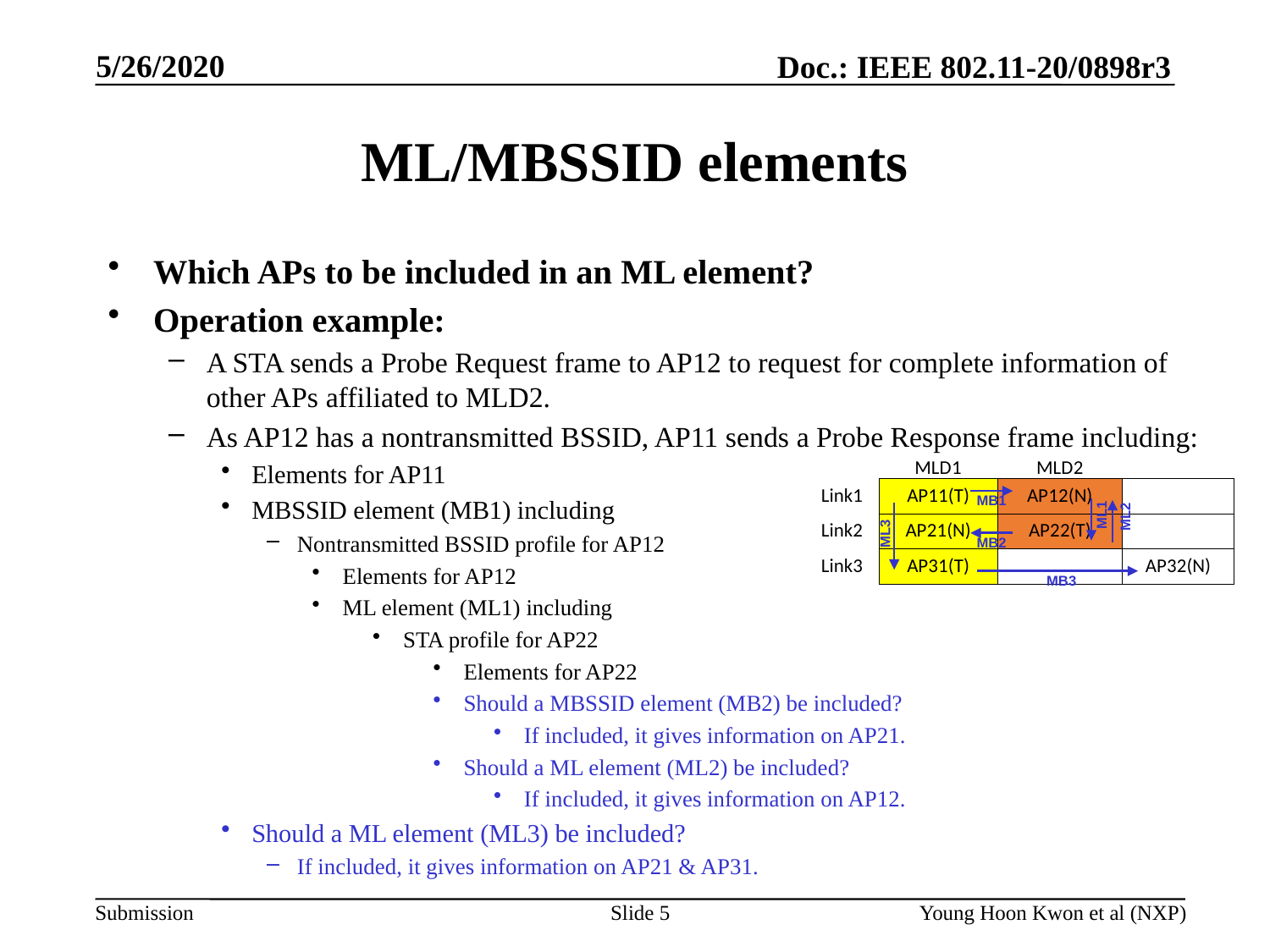

# ML/MBSSID elements
Which APs to be included in an ML element?
Operation example:
A STA sends a Probe Request frame to AP12 to request for complete information of other APs affiliated to MLD2.
As AP12 has a nontransmitted BSSID, AP11 sends a Probe Response frame including:
Elements for AP11
MBSSID element (MB1) including
Nontransmitted BSSID profile for AP12
Elements for AP12
ML element (ML1) including
STA profile for AP22
Elements for AP22
Should a MBSSID element (MB2) be included?
If included, it gives information on AP21.
Should a ML element (ML2) be included?
If included, it gives information on AP12.
Should a ML element (ML3) be included?
If included, it gives information on AP21 & AP31.

|  | MLD1 | MLD2 |  |
| --- | --- | --- | --- |
| Link1 | AP11(T) | AP12(N) |  |
| Link2 | AP21(N) | AP22(T) |  |
| Link3 | AP31(T) |  | AP32(N) |
MB1
ML1
ML2
ML3
MB2
MB3
Slide 5
Young Hoon Kwon et al (NXP)